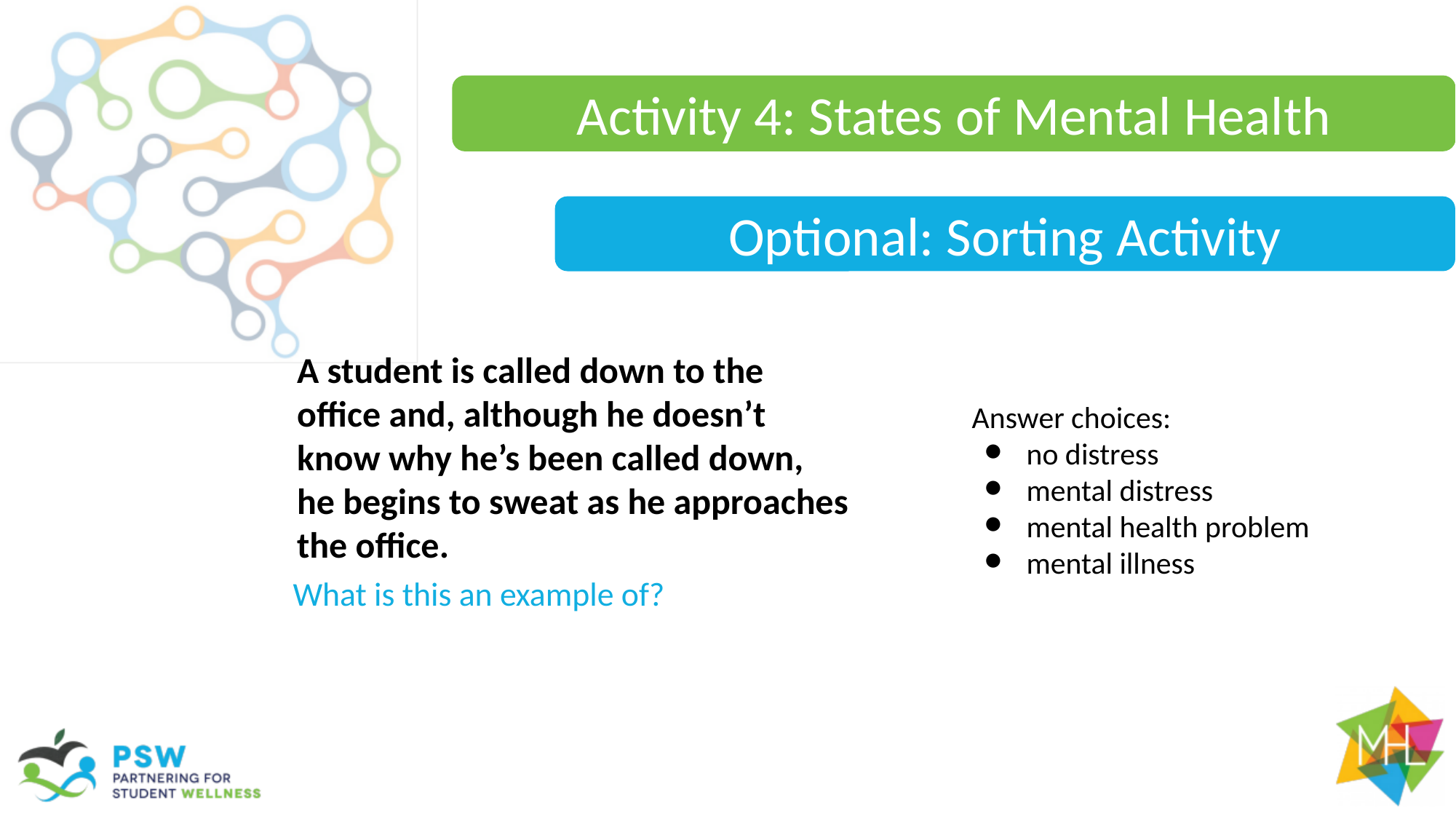

Activity 4: States of Mental Health
Optional: Sorting Activity
A student is called down to the office and, although he doesn’t know why he’s been called down, he begins to sweat as he approaches the office.
Answer choices:
no distress
mental distress
mental health problem
mental illness
What is this an example of?